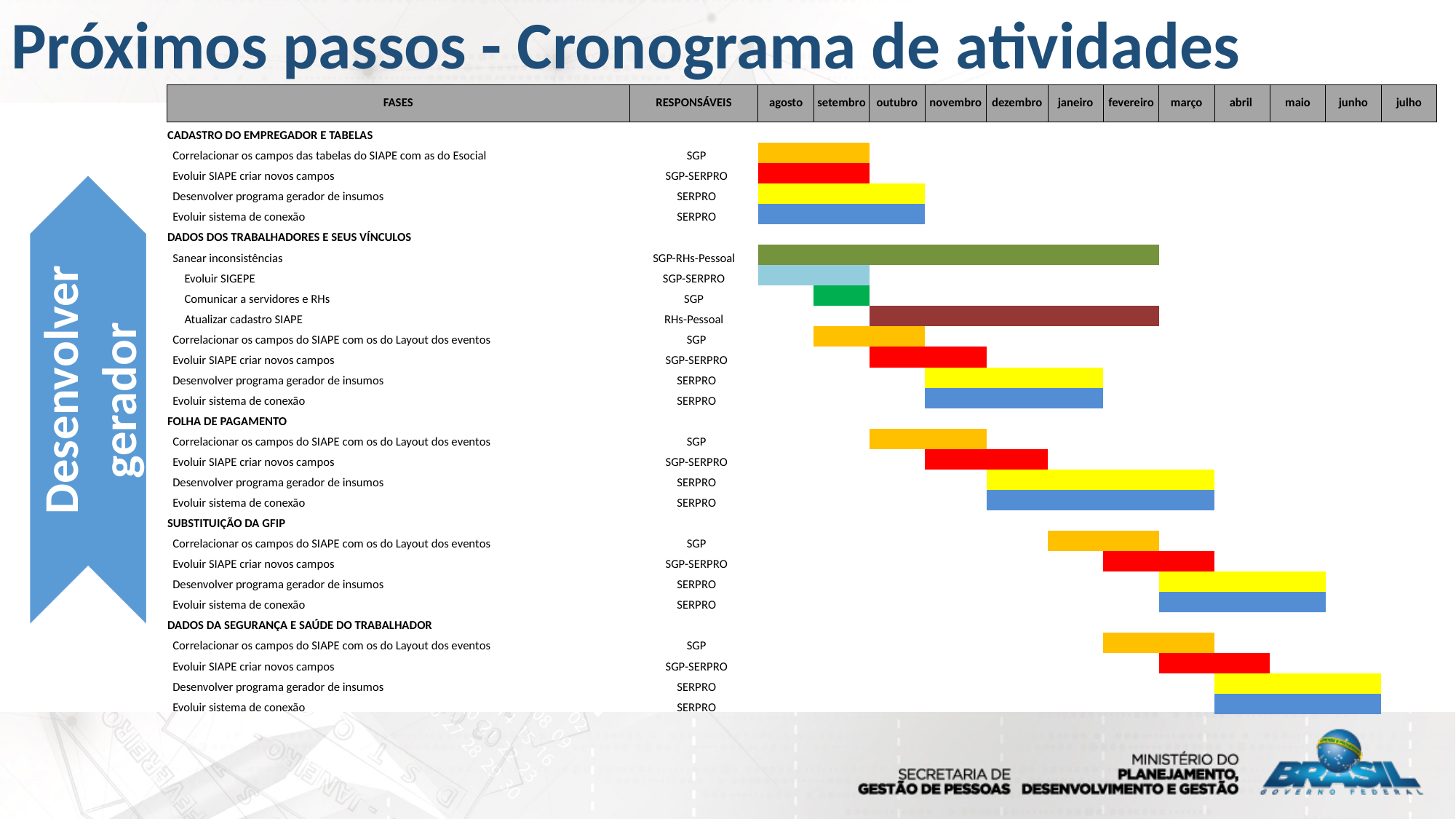

Próximos passos - Cronograma de atividades
| FASES | RESPONSÁVEIS | agosto | setembro | outubro | novembro | dezembro | janeiro | fevereiro | março | abril | maio | junho | julho |
| --- | --- | --- | --- | --- | --- | --- | --- | --- | --- | --- | --- | --- | --- |
| CADASTRO DO EMPREGADOR E TABELAS |  |  |  |  |  |  |  |  |  |  |  |  |  |
| Correlacionar os campos das tabelas do SIAPE com as do Esocial | SGP |  |  |  |  |  |  |  |  |  |  |  |  |
| Evoluir SIAPE criar novos campos | SGP-SERPRO |  |  |  |  |  |  |  |  |  |  |  |  |
| Desenvolver programa gerador de insumos | SERPRO |  |  |  |  |  |  |  |  |  |  |  |  |
| Evoluir sistema de conexão | SERPRO |  |  |  |  |  |  |  |  |  |  |  |  |
| DADOS DOS TRABALHADORES E SEUS VÍNCULOS |  |  |  |  |  |  |  |  |  |  |  |  |  |
| Sanear inconsistências | SGP-RHs-Pessoal |  |  |  |  |  |  |  |  |  |  |  |  |
| Evoluir SIGEPE | SGP-SERPRO |  |  |  |  |  |  |  |  |  |  |  |  |
| Comunicar a servidores e RHs | SGP |  |  |  |  |  |  |  |  |  |  |  |  |
| Atualizar cadastro SIAPE | RHs-Pessoal |  |  |  |  |  |  |  |  |  |  |  |  |
| Correlacionar os campos do SIAPE com os do Layout dos eventos | SGP |  |  |  |  |  |  |  |  |  |  |  |  |
| Evoluir SIAPE criar novos campos | SGP-SERPRO |  |  |  |  |  |  |  |  |  |  |  |  |
| Desenvolver programa gerador de insumos | SERPRO |  |  |  |  |  |  |  |  |  |  |  |  |
| Evoluir sistema de conexão | SERPRO |  |  |  |  |  |  |  |  |  |  |  |  |
| FOLHA DE PAGAMENTO |  |  |  |  |  |  |  |  |  |  |  |  |  |
| Correlacionar os campos do SIAPE com os do Layout dos eventos | SGP |  |  |  |  |  |  |  |  |  |  |  |  |
| Evoluir SIAPE criar novos campos | SGP-SERPRO |  |  |  |  |  |  |  |  |  |  |  |  |
| Desenvolver programa gerador de insumos | SERPRO |  |  |  |  |  |  |  |  |  |  |  |  |
| Evoluir sistema de conexão | SERPRO |  |  |  |  |  |  |  |  |  |  |  |  |
| SUBSTITUIÇÃO DA GFIP |  |  |  |  |  |  |  |  |  |  |  |  |  |
| Correlacionar os campos do SIAPE com os do Layout dos eventos | SGP |  |  |  |  |  |  |  |  |  |  |  |  |
| Evoluir SIAPE criar novos campos | SGP-SERPRO |  |  |  |  |  |  |  |  |  |  |  |  |
| Desenvolver programa gerador de insumos | SERPRO |  |  |  |  |  |  |  |  |  |  |  |  |
| Evoluir sistema de conexão | SERPRO |  |  |  |  |  |  |  |  |  |  |  |  |
| DADOS DA SEGURANÇA E SAÚDE DO TRABALHADOR |  |  |  |  |  |  |  |  |  |  |  |  |  |
| Correlacionar os campos do SIAPE com os do Layout dos eventos | SGP |  |  |  |  |  |  |  |  |  |  |  |  |
| Evoluir SIAPE criar novos campos | SGP-SERPRO |  |  |  |  |  |  |  |  |  |  |  |  |
| Desenvolver programa gerador de insumos | SERPRO |  |  |  |  |  |  |  |  |  |  |  |  |
| Evoluir sistema de conexão | SERPRO |  |  |  |  |  |  |  |  |  |  |  |  |

Desenvolver gerador